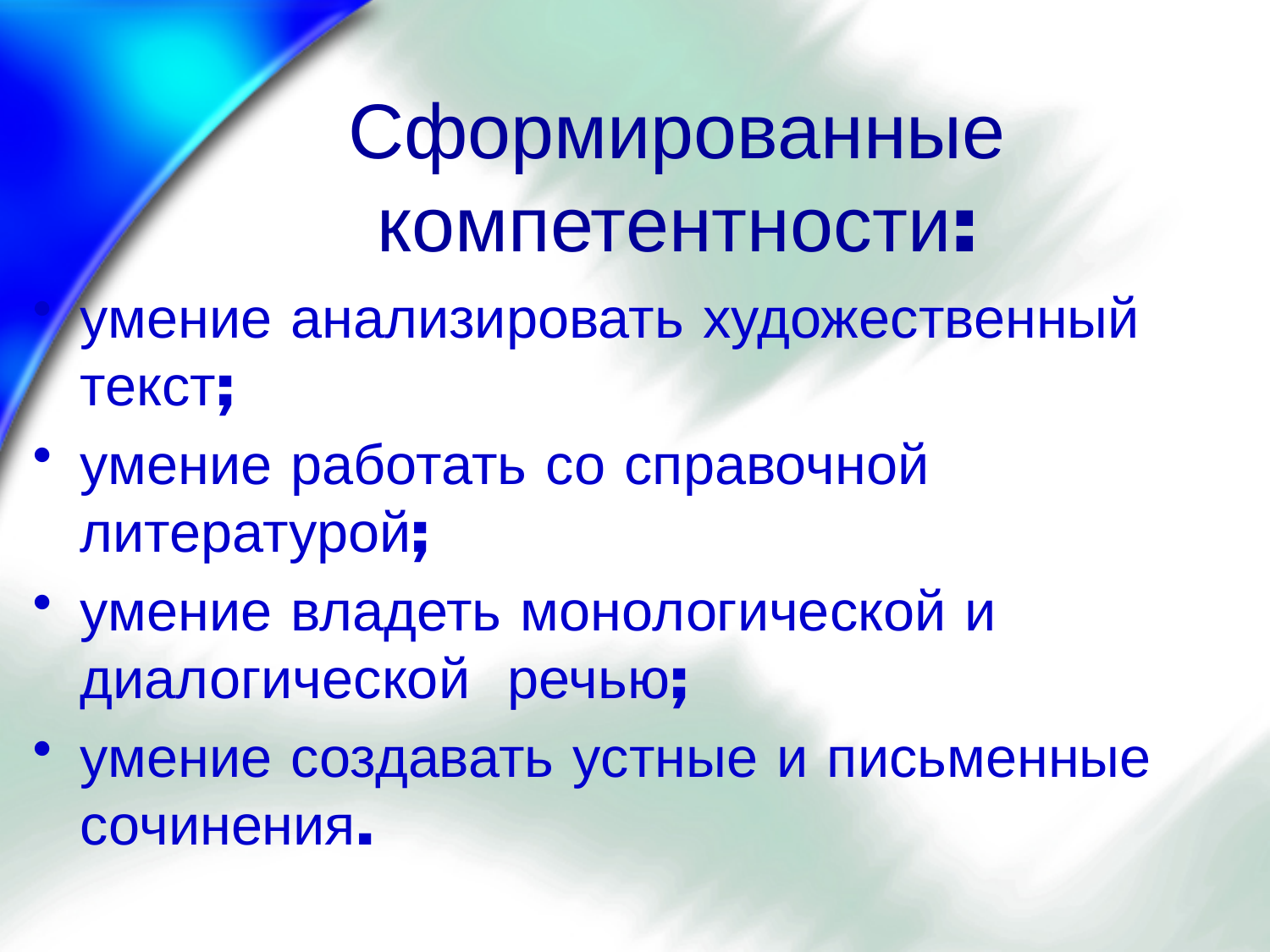

# Сформированные компетентности:
умение анализировать художественный текст;
умение работать со справочной литературой;
умение владеть монологической и диалогической  речью;
умение создавать устные и письменные сочинения.